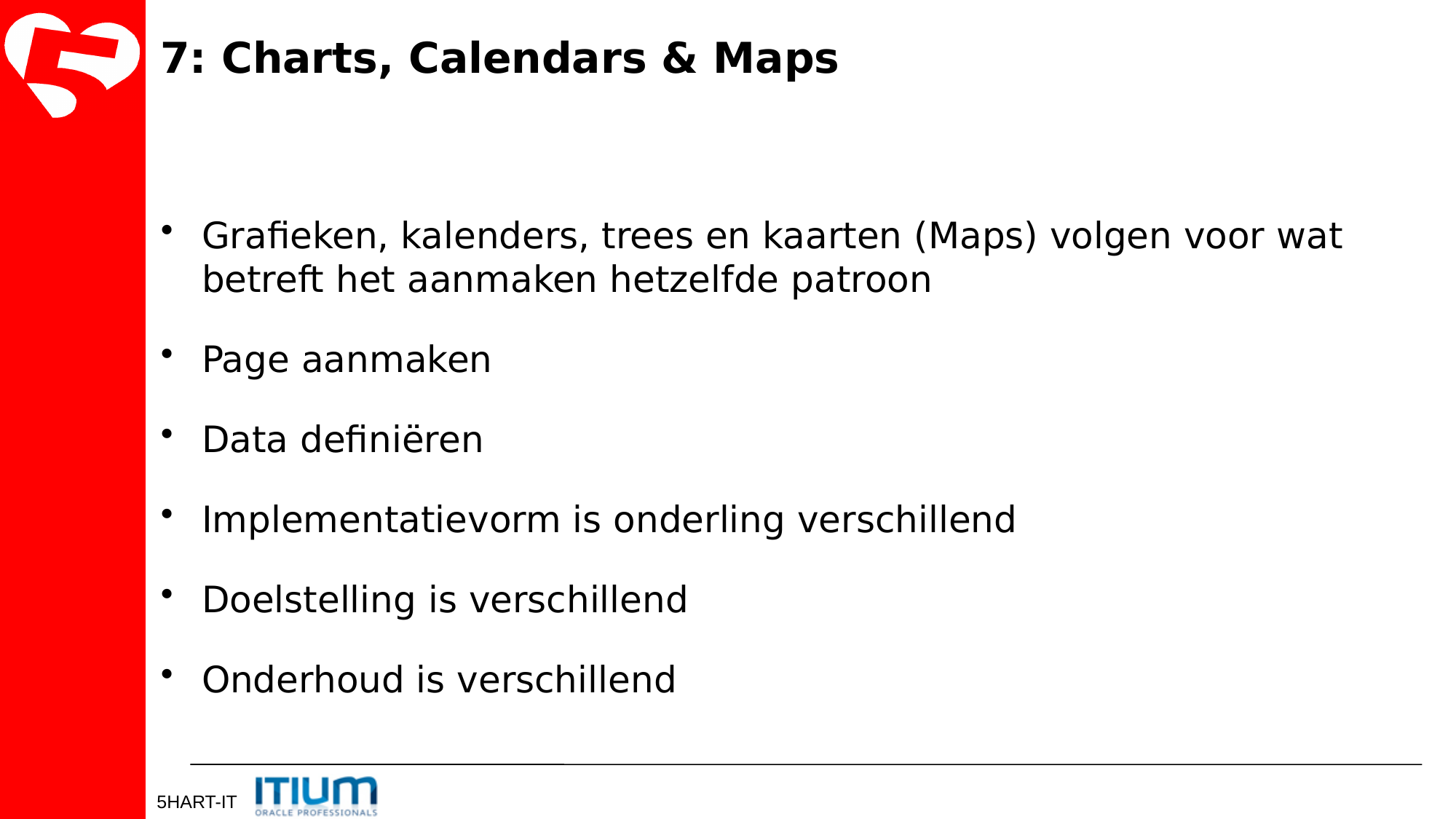

7: Charts, Calendars & Maps
Grafieken, kalenders, trees en kaarten (Maps) volgen voor wat betreft het aanmaken hetzelfde patroon
Page aanmaken
Data definiëren
Implementatievorm is onderling verschillend
Doelstelling is verschillend
Onderhoud is verschillend